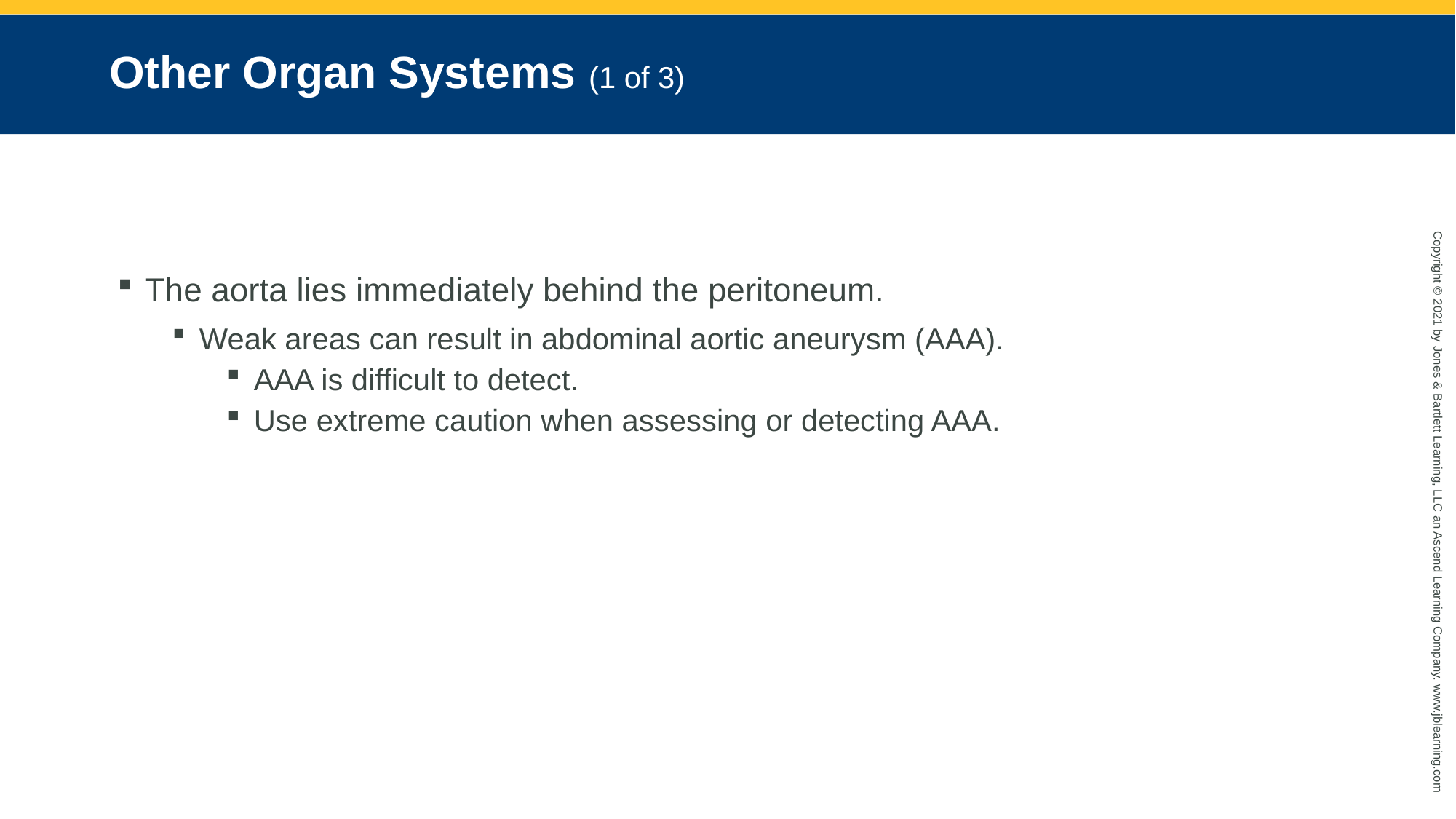

# Other Organ Systems (1 of 3)
The aorta lies immediately behind the peritoneum.
Weak areas can result in abdominal aortic aneurysm (AAA).
AAA is difficult to detect.
Use extreme caution when assessing or detecting AAA.